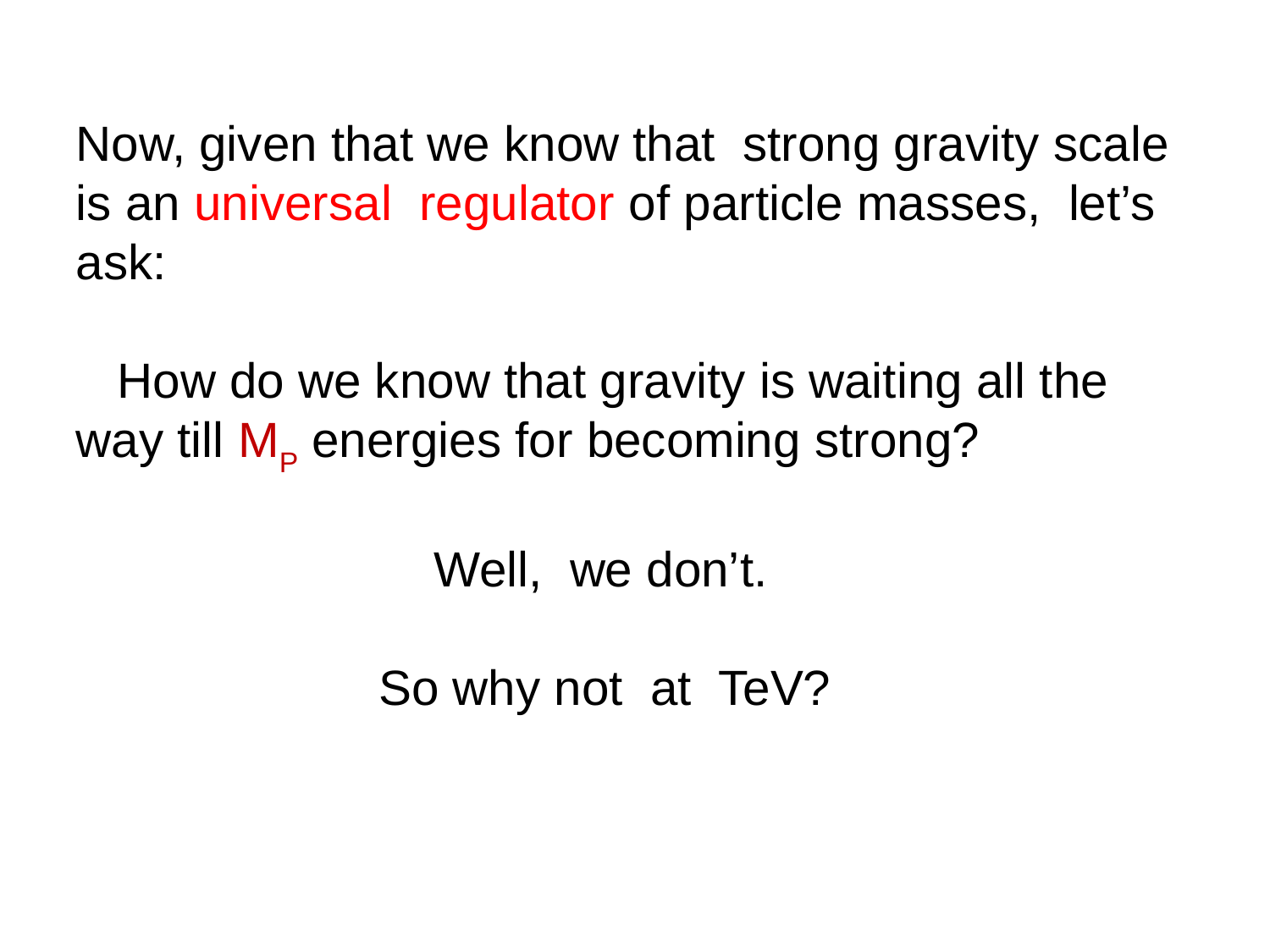

Now, given that we know that  strong gravity scale is an universal  regulator of particle masses,  let’s ask:

   How do we know that gravity is waiting all the way till MP energies for becoming strong?

                          Well,  we don’t.

                      So why not  at  TeV?